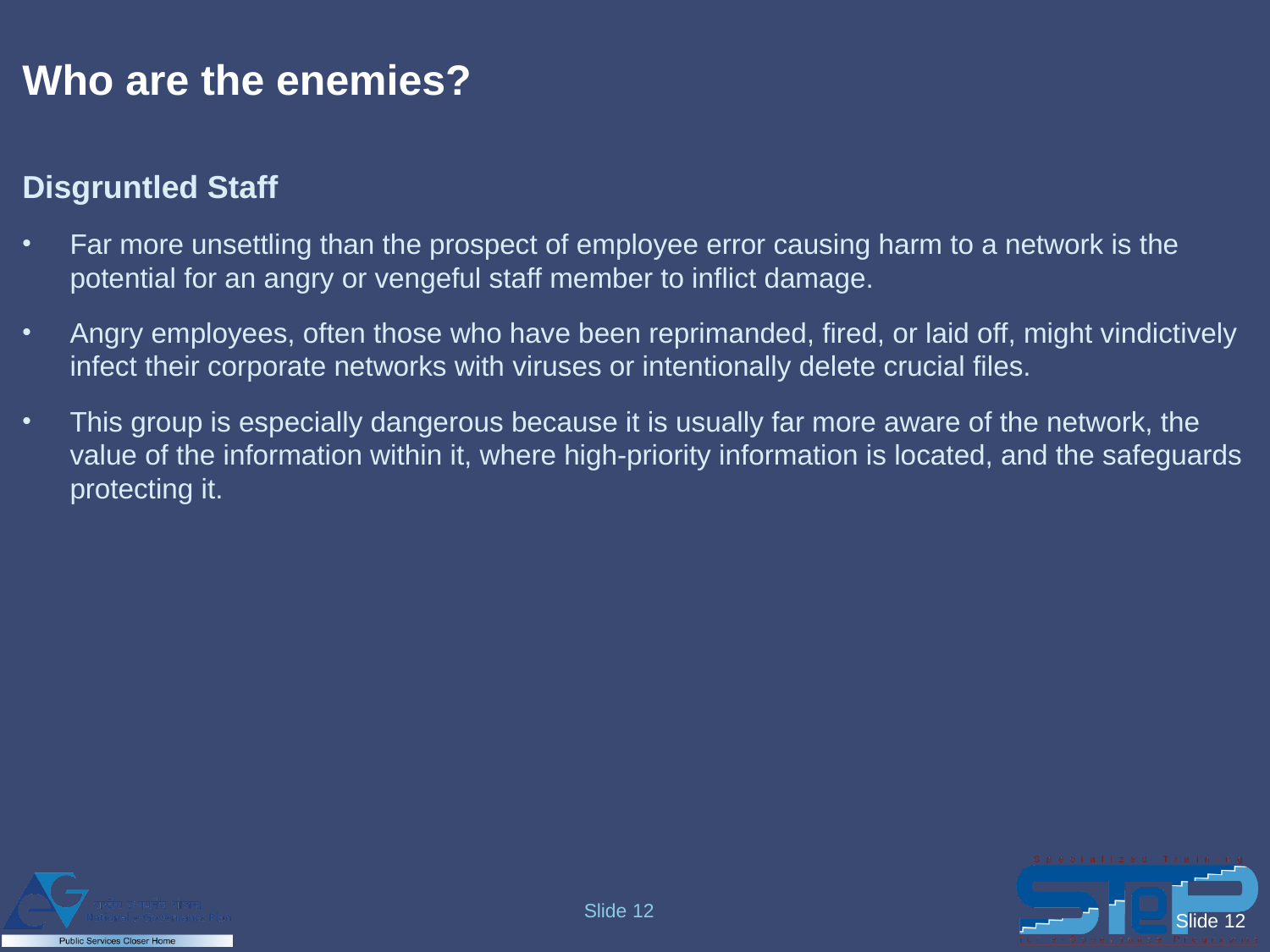

# Who are the enemies?
Disgruntled Staff
Far more unsettling than the prospect of employee error causing harm to a network is the potential for an angry or vengeful staff member to inflict damage.
Angry employees, often those who have been reprimanded, fired, or laid off, might vindictively infect their corporate networks with viruses or intentionally delete crucial files.
This group is especially dangerous because it is usually far more aware of the network, the value of the information within it, where high-priority information is located, and the safeguards protecting it.

Slide 12